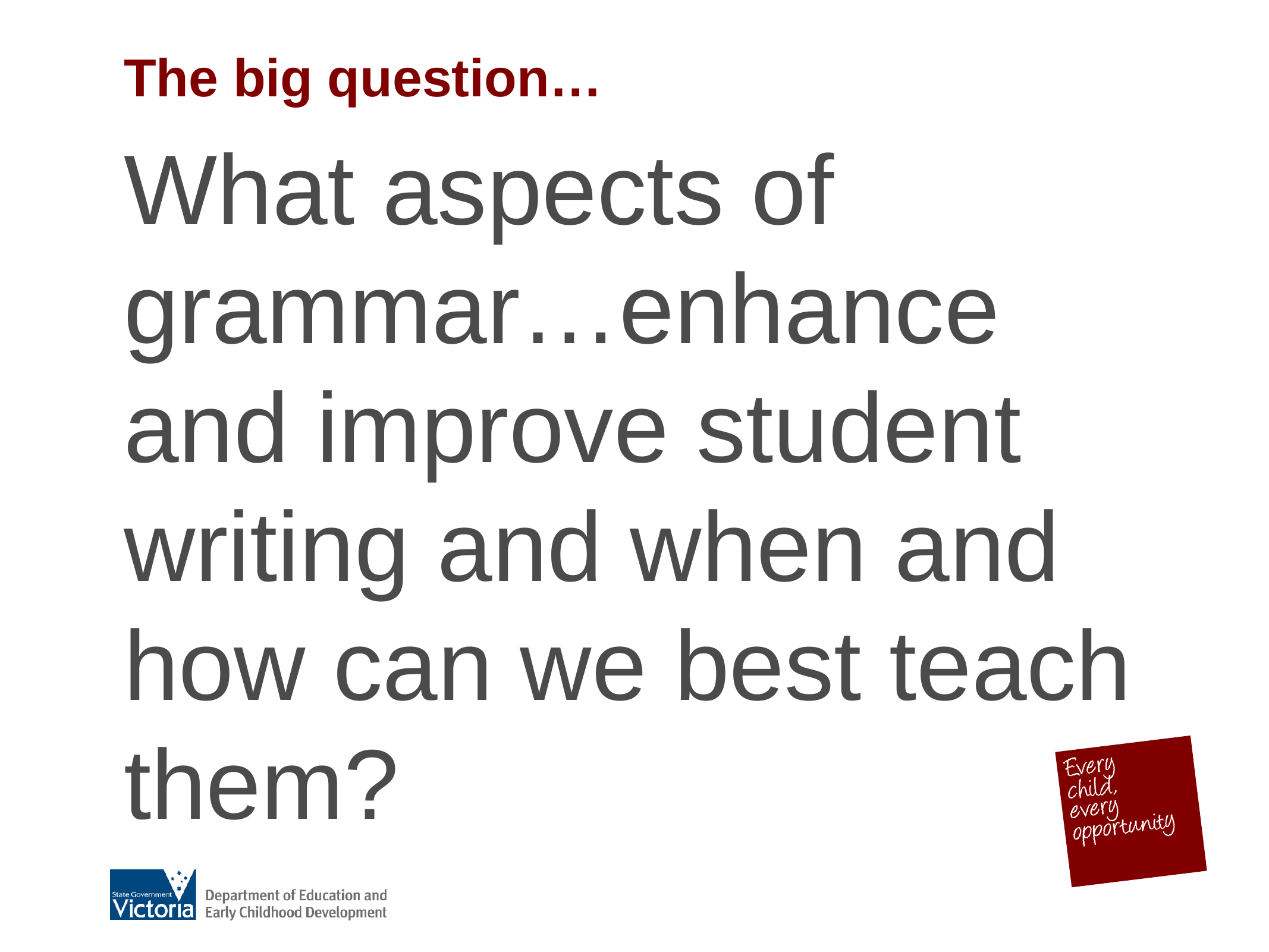

# The big question…
What aspects of grammar…enhance and improve student writing and when and how can we best teach them?